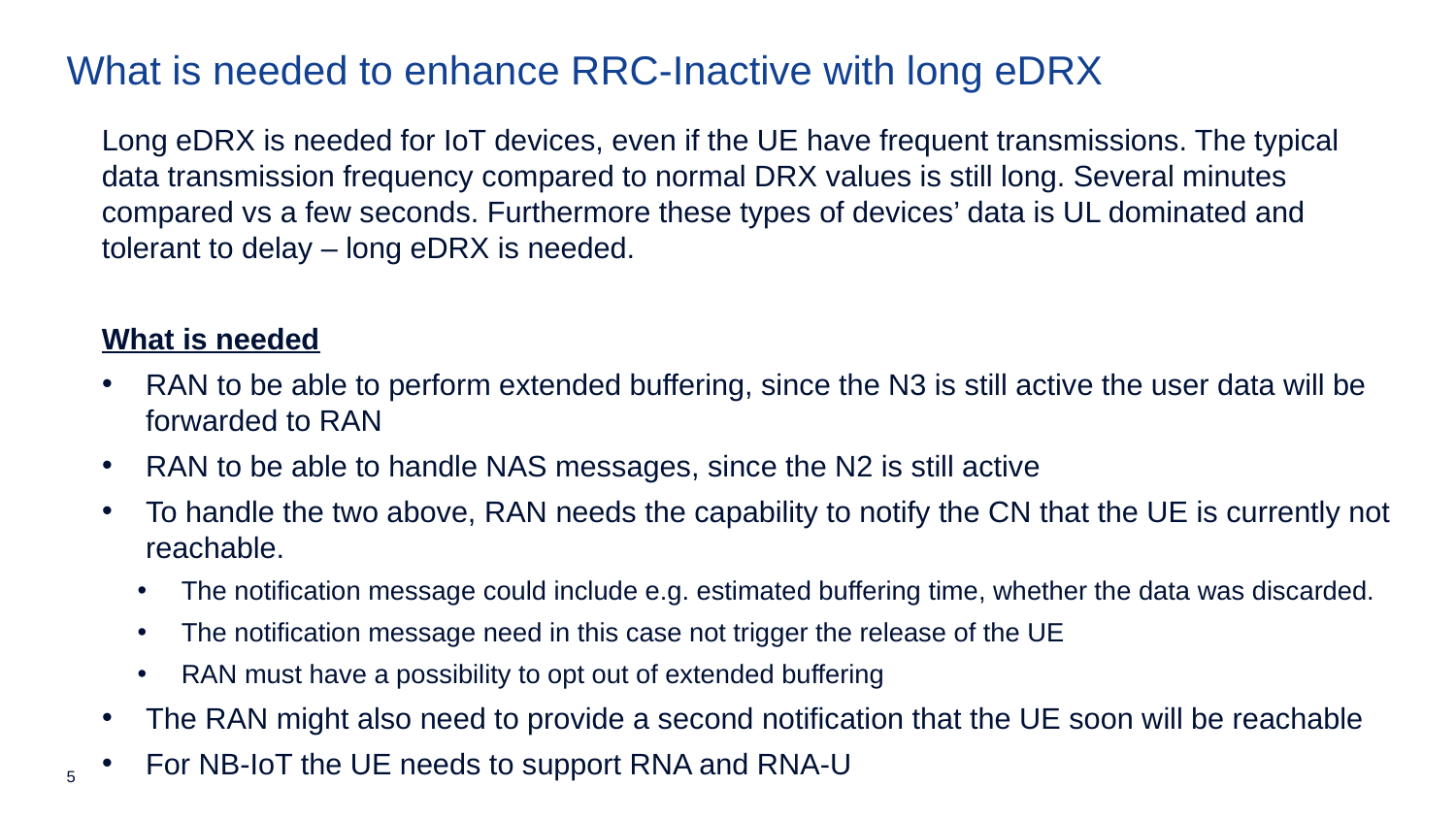

What is needed to enhance RRC-Inactive with long eDRX
Long eDRX is needed for IoT devices, even if the UE have frequent transmissions. The typical data transmission frequency compared to normal DRX values is still long. Several minutes compared vs a few seconds. Furthermore these types of devices’ data is UL dominated and tolerant to delay – long eDRX is needed.

What is needed
RAN to be able to perform extended buffering, since the N3 is still active the user data will be forwarded to RAN
RAN to be able to handle NAS messages, since the N2 is still active
To handle the two above, RAN needs the capability to notify the CN that the UE is currently not reachable.
The notification message could include e.g. estimated buffering time, whether the data was discarded.
The notification message need in this case not trigger the release of the UE
RAN must have a possibility to opt out of extended buffering
The RAN might also need to provide a second notification that the UE soon will be reachable
For NB-IoT the UE needs to support RNA and RNA-U